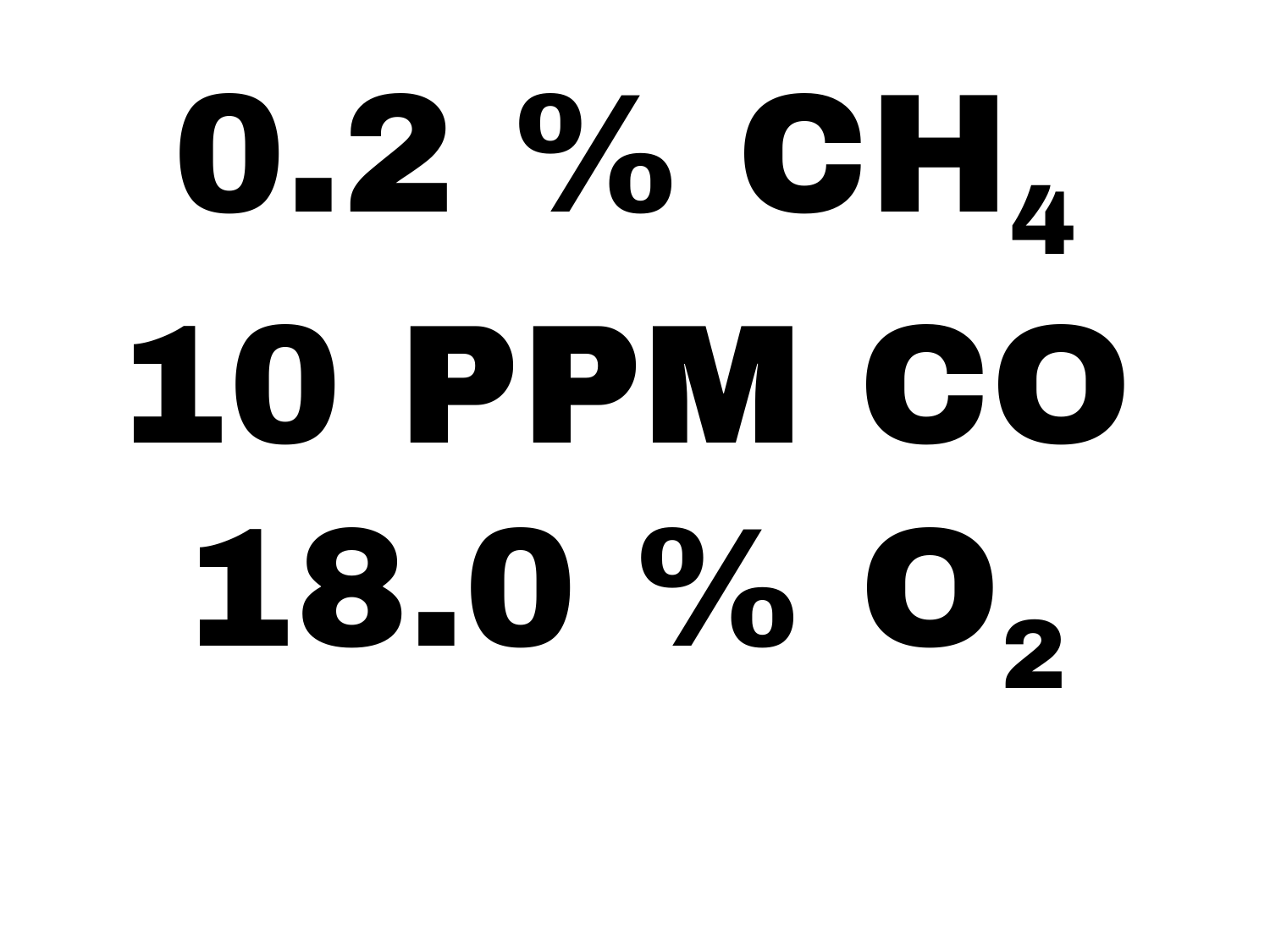

# 0.2 % CH4 10 PPM CO 18.0 % O2